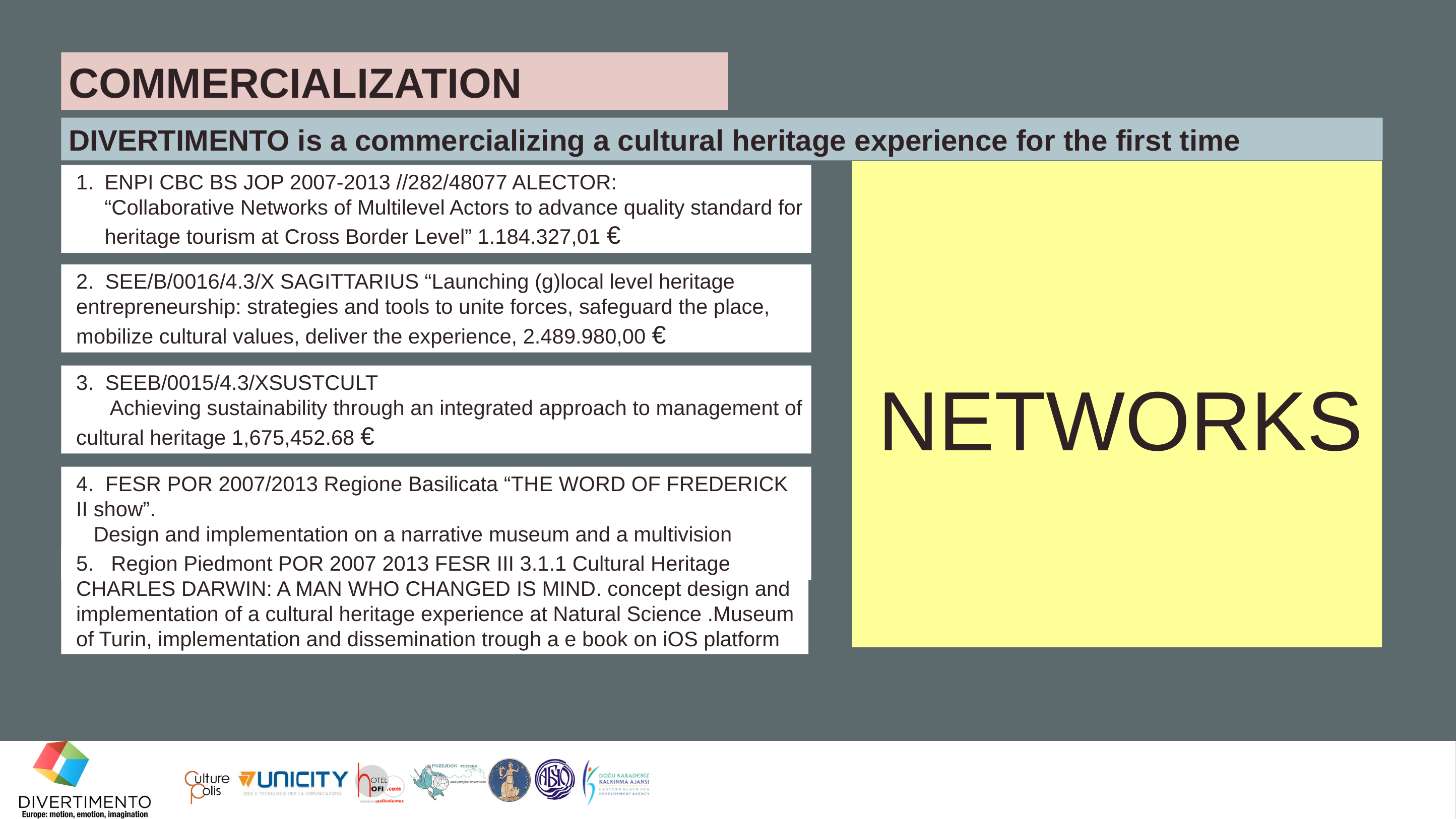

COMMERCIALIZATION
DIVERTIMENTO is a commercializing a cultural heritage experience for the first time

NETWORKS

ENPI CBC BS JOP 2007-2013 //282/48077 ALECTOR:
“Collaborative Networks of Multilevel Actors to advance quality standard for heritage tourism at Cross Border Level” 1.184.327,01 €
2.  SEE/B/0016/4.3/X SAGITTARIUS “Launching (g)local level heritage entrepreneurship: strategies and tools to unite forces, safeguard the place, mobilize cultural values, deliver the experience, 2.489.980,00 €
3.  SEEB/0015/4.3/XSUSTCULT
      Achieving sustainability through an integrated approach to management of cultural heritage 1,675,452.68 €
4.  FESR POR 2007/2013 Regione Basilicata “THE WORD OF FREDERICK II show”.
   Design and implementation on a narrative museum and a multivision 1,350,000 €
5.   Region Piedmont POR 2007 2013 FESR III 3.1.1 Cultural Heritage CHARLES DARWIN: A MAN WHO CHANGED IS MIND. concept design and implementation of a cultural heritage experience at Natural Science .Museum of Turin, implementation and dissemination trough a e book on iOS platform